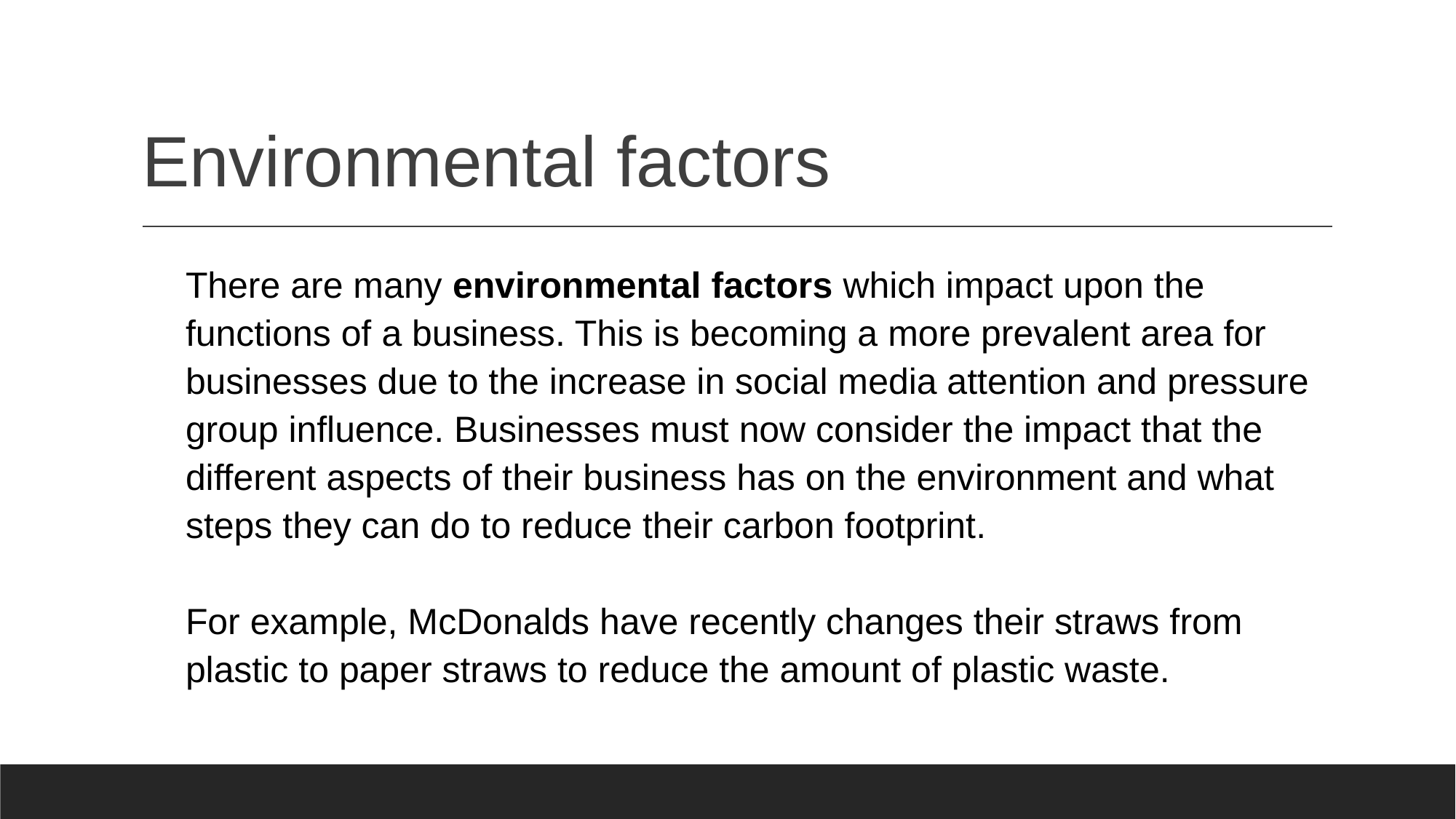

# Environmental factors
There are many environmental factors which impact upon the functions of a business. This is becoming a more prevalent area for businesses due to the increase in social media attention and pressure group influence. Businesses must now consider the impact that the different aspects of their business has on the environment and what steps they can do to reduce their carbon footprint.

For example, McDonalds have recently changes their straws from plastic to paper straws to reduce the amount of plastic waste.